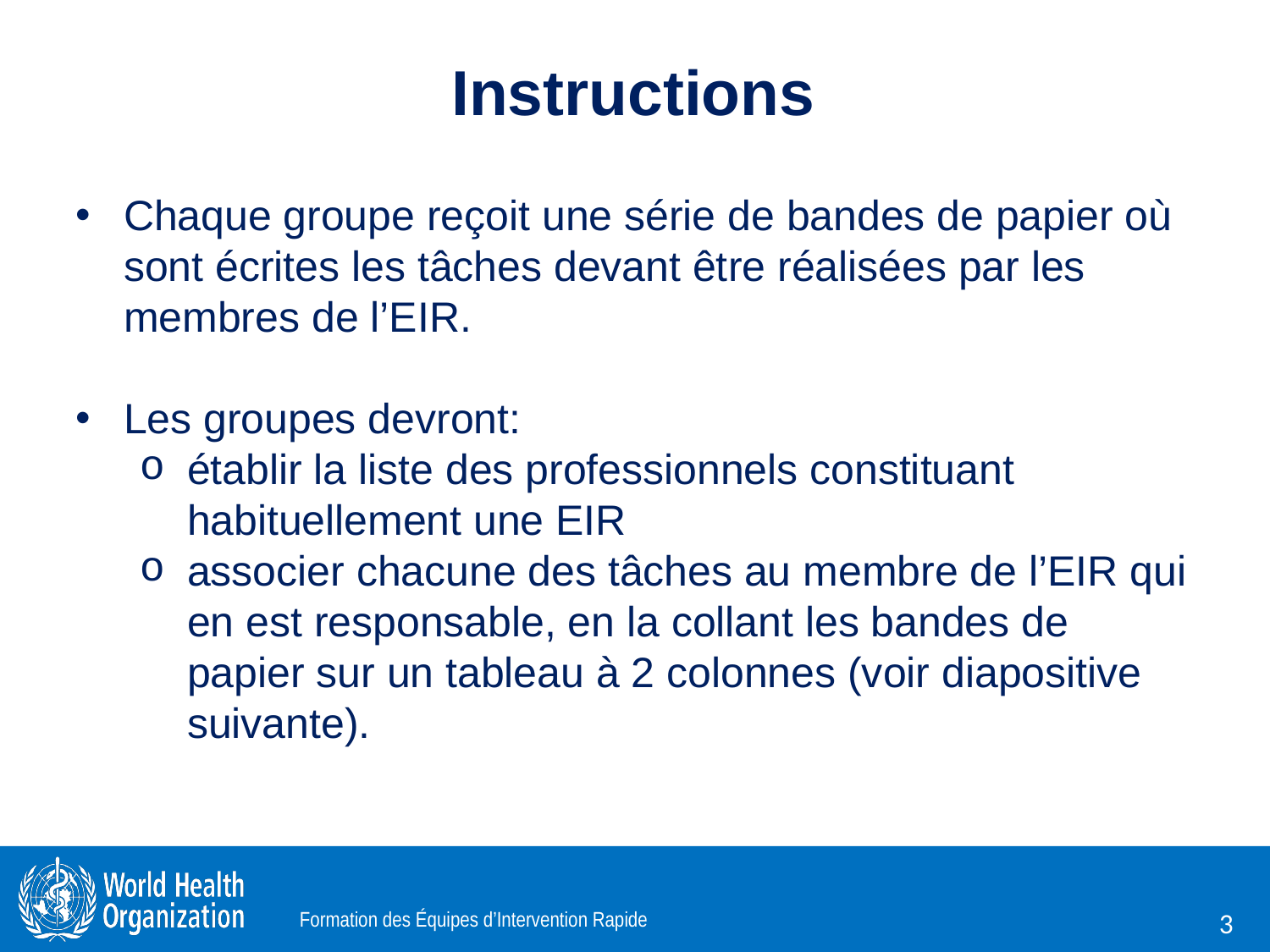

# Instructions
Chaque groupe reçoit une série de bandes de papier où sont écrites les tâches devant être réalisées par les membres de l’EIR.

Les groupes devront:
établir la liste des professionnels constituant habituellement une EIR
associer chacune des tâches au membre de l’EIR qui en est responsable, en la collant les bandes de papier sur un tableau à 2 colonnes (voir diapositive suivante).